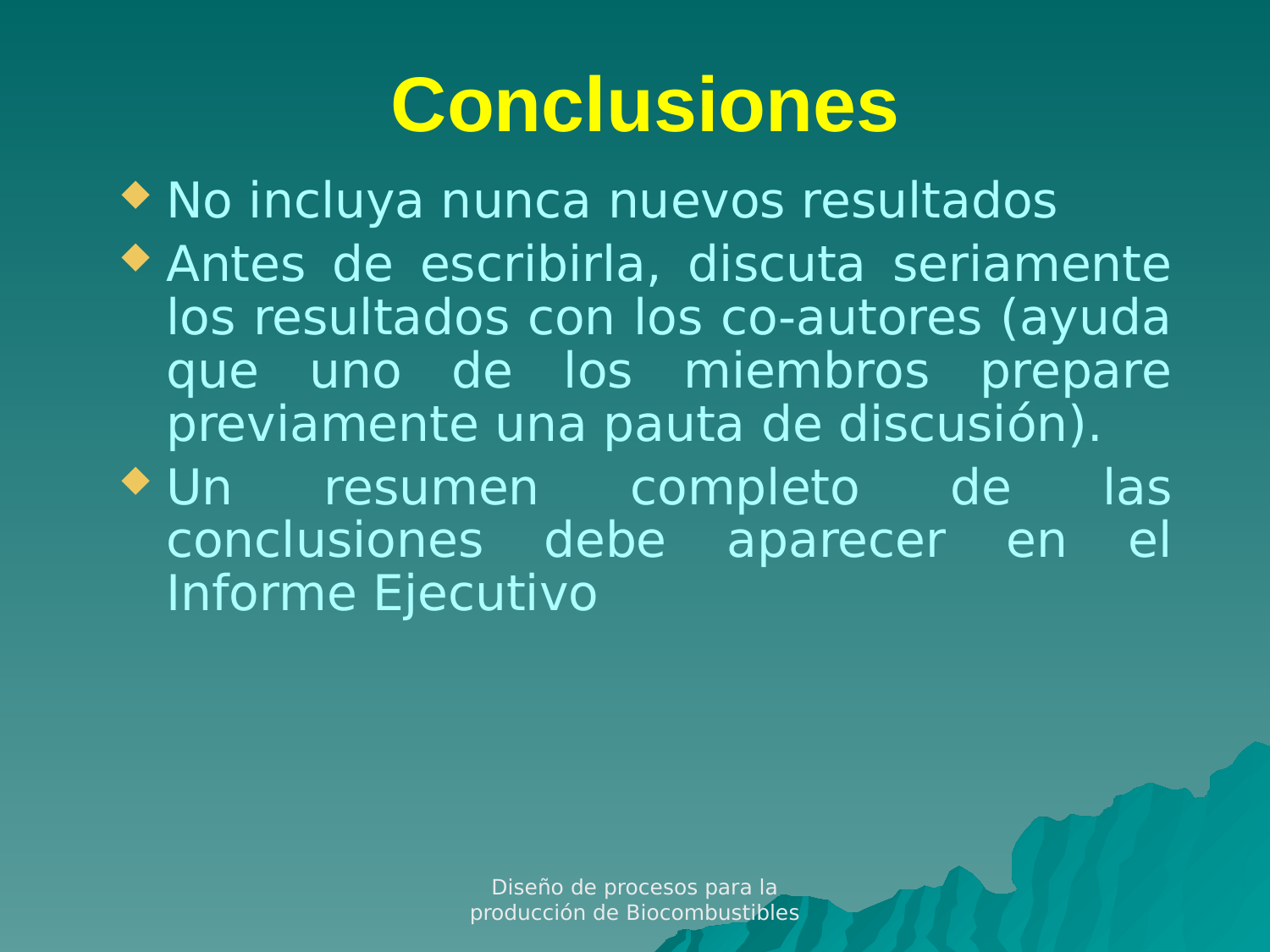

# Conclusiones
No incluya nunca nuevos resultados
Antes de escribirla, discuta seriamente los resultados con los co-autores (ayuda que uno de los miembros prepare previamente una pauta de discusión).
Un resumen completo de las conclusiones debe aparecer en el Informe Ejecutivo
Diseño de procesos para la producción de Biocombustibles